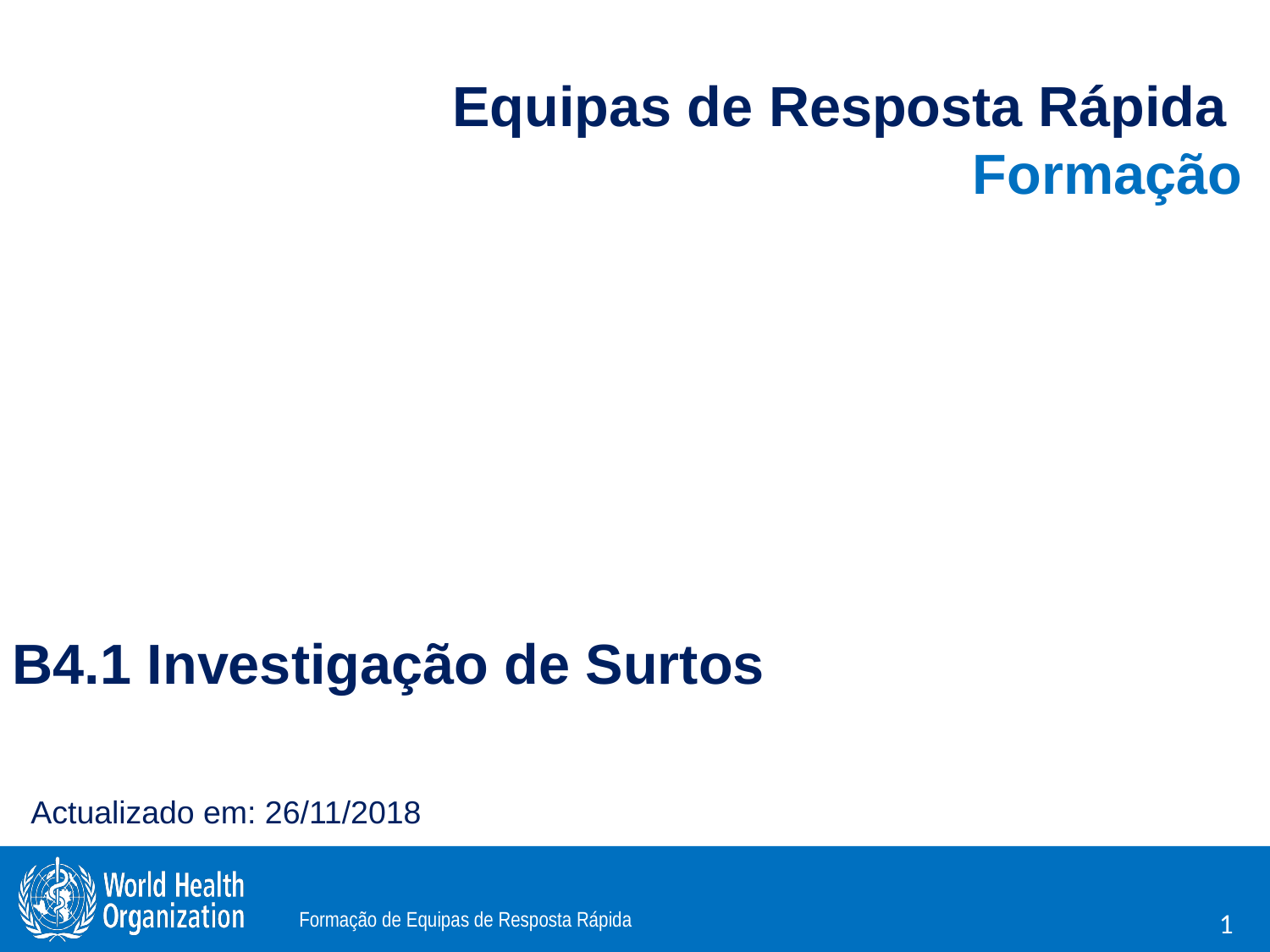

Equipas de Resposta Rápida
Formação
B4.1 Investigação de Surtos

Actualizado em: 26/11/2018